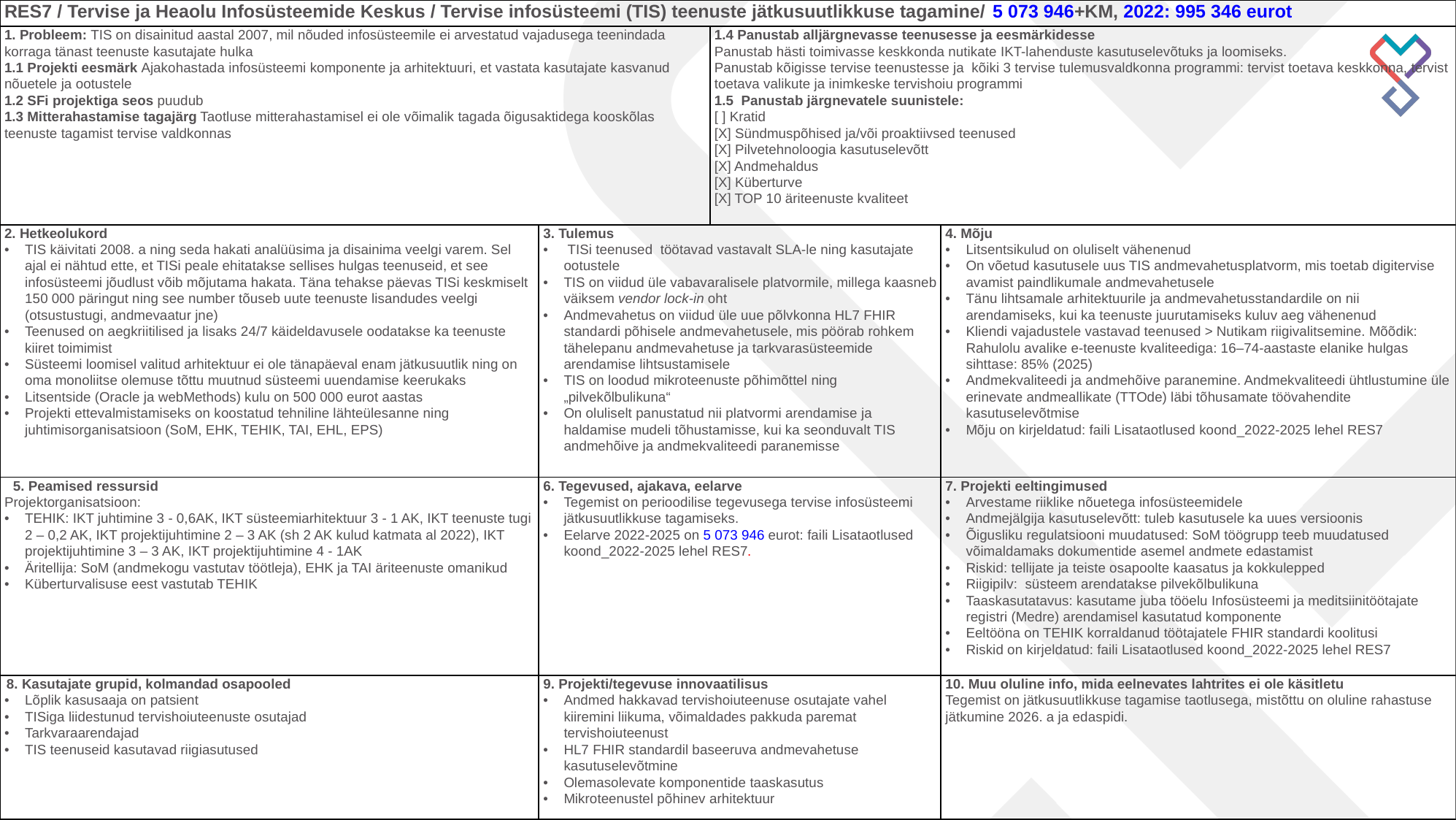

| RES7 / Tervise ja Heaolu Infosüsteemide Keskus / Tervise infosüsteemi (TIS) teenuste jätkusuutlikkuse tagamine/ 5 073 946+KM, 2022: 995 346 eurot |  |  |  |
| --- | --- | --- | --- |
| 1. Probleem: TIS on disainitud aastal 2007, mil nõuded infosüsteemile ei arvestatud vajadusega teenindada korraga tänast teenuste kasutajate hulka 1.1 Projekti eesmärk Ajakohastada infosüsteemi komponente ja arhitektuuri, et vastata kasutajate kasvanud nõuetele ja ootustele 1.2 SFi projektiga seos puudub 1.3 Mitterahastamise tagajärg Taotluse mitterahastamisel ei ole võimalik tagada õigusaktidega kooskõlas teenuste tagamist tervise valdkonnas |  | 1.4 Panustab alljärgnevasse teenusesse ja eesmärkidesse Panustab hästi toimivasse keskkonda nutikate IKT-lahenduste kasutuselevõtuks ja loomiseks. Panustab kõigisse tervise teenustesse ja kõiki 3 tervise tulemusvaldkonna programmi: tervist toetava keskkonna, tervist toetava valikute ja inimkeske tervishoiu programmi 1.5 Panustab järgnevatele suunistele: [ ] Kratid [X] Sündmuspõhised ja/või proaktiivsed teenused [X] Pilvetehnoloogia kasutuselevõtt [X] Andmehaldus [X] Küberturve [X] TOP 10 äriteenuste kvaliteet |  |
| 2. Hetkeolukord TIS käivitati 2008. a ning seda hakati analüüsima ja disainima veelgi varem. Sel ajal ei nähtud ette, et TISi peale ehitatakse sellises hulgas teenuseid, et see infosüsteemi jõudlust võib mõjutama hakata. Täna tehakse päevas TISi keskmiselt 150 000 päringut ning see number tõuseb uute teenuste lisandudes veelgi (otsustustugi, andmevaatur jne) Teenused on aegkriitilised ja lisaks 24/7 käideldavusele oodatakse ka teenuste kiiret toimimist Süsteemi loomisel valitud arhitektuur ei ole tänapäeval enam jätkusuutlik ning on oma monoliitse olemuse tõttu muutnud süsteemi uuendamise keerukaks Litsentside (Oracle ja webMethods) kulu on 500 000 eurot aastas Projekti ettevalmistamiseks on koostatud tehniline lähteülesanne ning juhtimisorganisatsioon (SoM, EHK, TEHIK, TAI, EHL, EPS) | 3. Tulemus TISi teenused töötavad vastavalt SLA-le ning kasutajate ootustele TIS on viidud üle vabavaralisele platvormile, millega kaasneb väiksem vendor lock-in oht Andmevahetus on viidud üle uue põlvkonna HL7 FHIR standardi põhisele andmevahetusele, mis pöörab rohkem tähelepanu andmevahetuse ja tarkvarasüsteemide arendamise lihtsustamisele TIS on loodud mikroteenuste põhimõttel ning „pilvekõlbulikuna“ On oluliselt panustatud nii platvormi arendamise ja haldamise mudeli tõhustamisse, kui ka seonduvalt TIS andmehõive ja andmekvaliteedi paranemisse |  | 4. Mõju Litsentsikulud on oluliselt vähenenud On võetud kasutusele uus TIS andmevahetusplatvorm, mis toetab digitervise avamist paindlikumale andmevahetusele Tänu lihtsamale arhitektuurile ja andmevahetusstandardile on nii arendamiseks, kui ka teenuste juurutamiseks kuluv aeg vähenenud Kliendi vajadustele vastavad teenused > Nutikam riigivalitsemine. Mõõdik: Rahulolu avalike e-teenuste kvaliteediga: 16–74-aastaste elanike hulgas sihttase: 85% (2025) Andmekvaliteedi ja andmehõive paranemine. Andmekvaliteedi ühtlustumine üle erinevate andmeallikate (TTOde) läbi tõhusamate töövahendite kasutuselevõtmise Mõju on kirjeldatud: faili Lisataotlused koond\_2022-2025 lehel RES7 |
| 5. Peamised ressursid Projektorganisatsioon: TEHIK: IKT juhtimine 3 - 0,6AK, IKT süsteemiarhitektuur 3 - 1 AK, IKT teenuste tugi 2 – 0,2 AK, IKT projektijuhtimine 2 – 3 AK (sh 2 AK kulud katmata al 2022), IKT projektijuhtimine 3 – 3 AK, IKT projektijuhtimine 4 - 1AK Äritellija: SoM (andmekogu vastutav töötleja), EHK ja TAI äriteenuste omanikud Küberturvalisuse eest vastutab TEHIK | 6. Tegevused, ajakava, eelarve Tegemist on perioodilise tegevusega tervise infosüsteemi jätkusuutlikkuse tagamiseks. Eelarve 2022-2025 on 5 073 946 eurot: faili Lisataotlused koond\_2022-2025 lehel RES7. |  | 7. Projekti eeltingimused Arvestame riiklike nõuetega infosüsteemidele Andmejälgija kasutuselevõtt: tuleb kasutusele ka uues versioonis Õigusliku regulatsiooni muudatused: SoM töögrupp teeb muudatused võimaldamaks dokumentide asemel andmete edastamist Riskid: tellijate ja teiste osapoolte kaasatus ja kokkulepped Riigipilv: süsteem arendatakse pilvekõlbulikuna Taaskasutatavus: kasutame juba tööelu Infosüsteemi ja meditsiinitöötajate registri (Medre) arendamisel kasutatud komponente Eeltööna on TEHIK korraldanud töötajatele FHIR standardi koolitusi Riskid on kirjeldatud: faili Lisataotlused koond\_2022-2025 lehel RES7 |
| 8. Kasutajate grupid, kolmandad osapooled Lõplik kasusaaja on patsient TISiga liidestunud tervishoiuteenuste osutajad Tarkvaraarendajad TIS teenuseid kasutavad riigiasutused | 9. Projekti/tegevuse innovaatilisus Andmed hakkavad tervishoiuteenuse osutajate vahel kiiremini liikuma, võimaldades pakkuda paremat tervishoiuteenust HL7 FHIR standardil baseeruva andmevahetuse kasutuselevõtmine Olemasolevate komponentide taaskasutus Mikroteenustel põhinev arhitektuur |  | 10. Muu oluline info, mida eelnevates lahtrites ei ole käsitletu Tegemist on jätkusuutlikkuse tagamise taotlusega, mistõttu on oluline rahastuse jätkumine 2026. a ja edaspidi. |